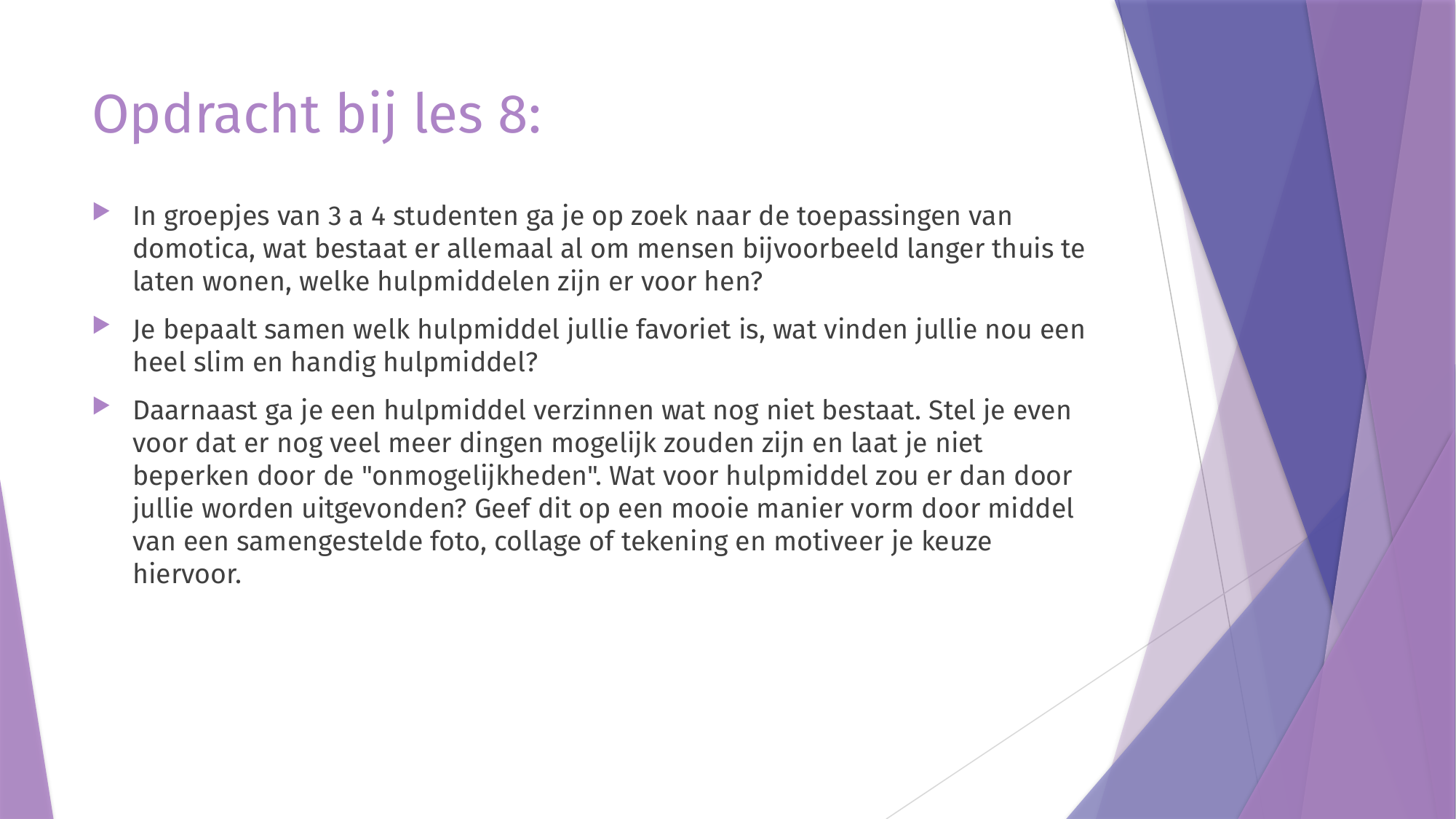

# Opdracht bij les 8:
In groepjes van 3 a 4 studenten ga je op zoek naar de toepassingen van domotica, wat bestaat er allemaal al om mensen bijvoorbeeld langer thuis te laten wonen, welke hulpmiddelen zijn er voor hen?
Je bepaalt samen welk hulpmiddel jullie favoriet is, wat vinden jullie nou een heel slim en handig hulpmiddel?
Daarnaast ga je een hulpmiddel verzinnen wat nog niet bestaat. Stel je even voor dat er nog veel meer dingen mogelijk zouden zijn en laat je niet beperken door de "onmogelijkheden". Wat voor hulpmiddel zou er dan door jullie worden uitgevonden? Geef dit op een mooie manier vorm door middel van een samengestelde foto, collage of tekening en motiveer je keuze hiervoor.